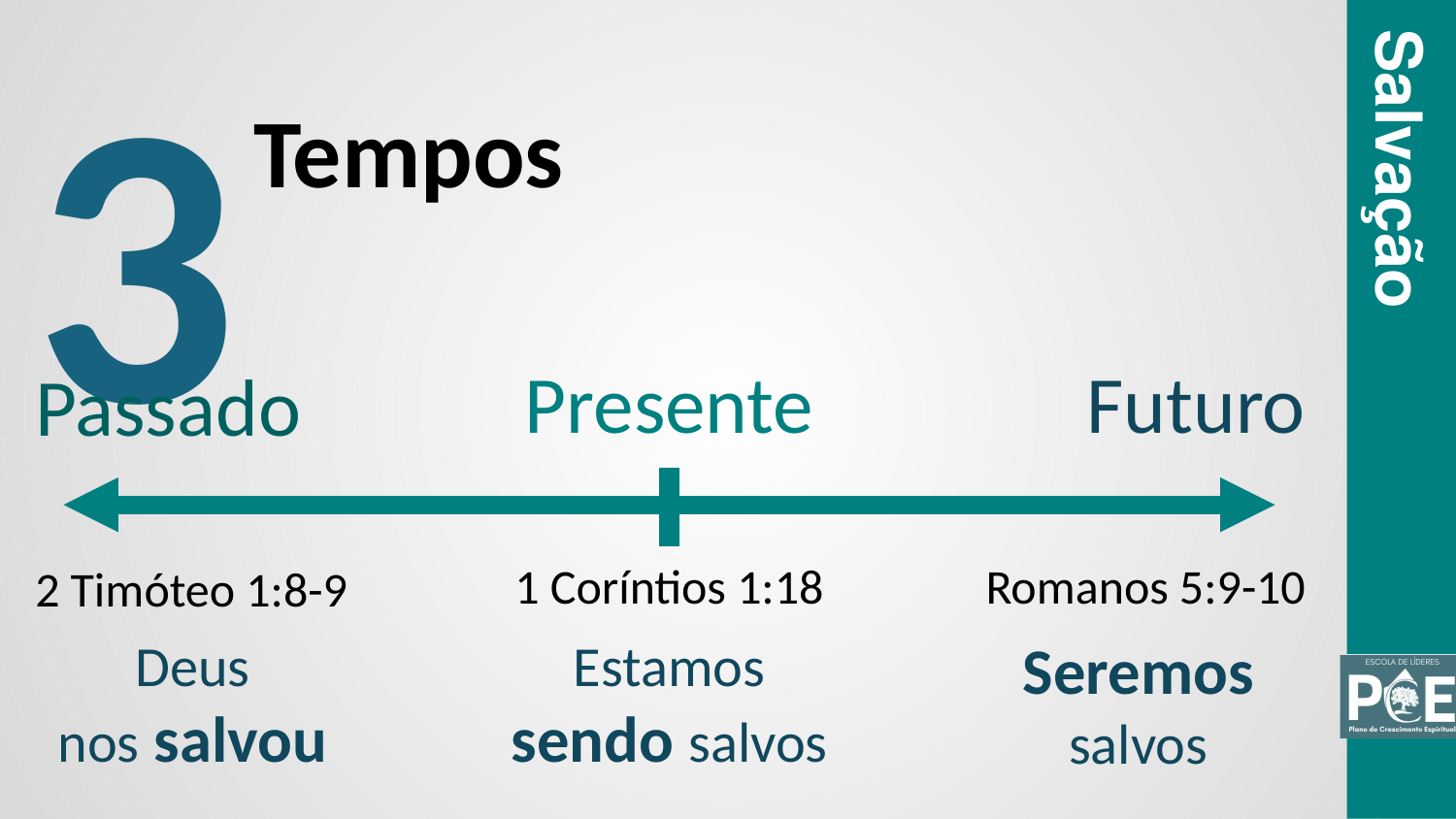

3
Tempos
Salvação
Presente
Futuro
Passado

1 Coríntios 1:18
Romanos 5:9-10
2 Timóteo 1:8-9
Deus
nos salvou
Estamos
sendo salvos
Seremos
salvos